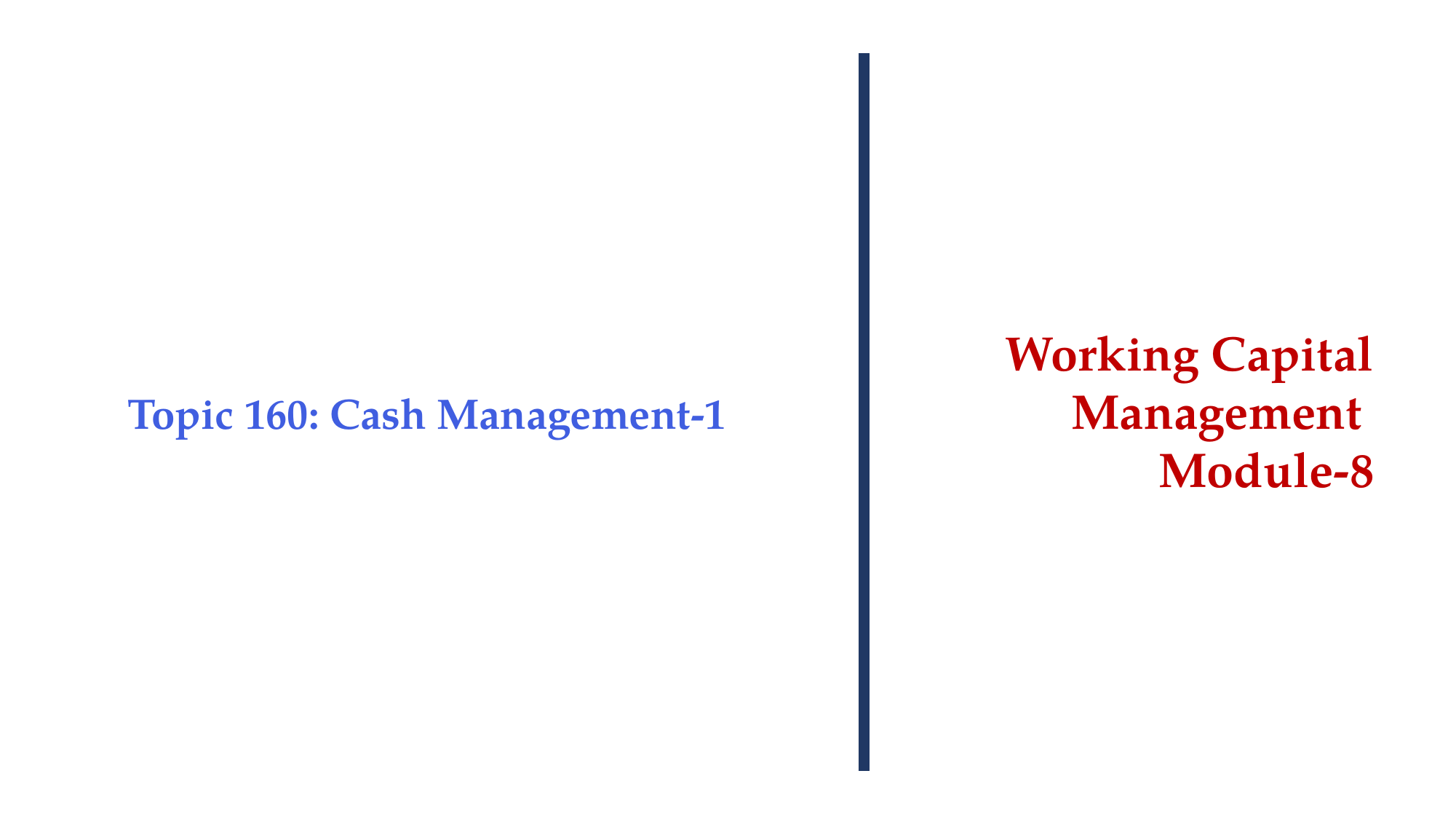

Topic 160: Cash Management-1
Working Capital Management
Module-8